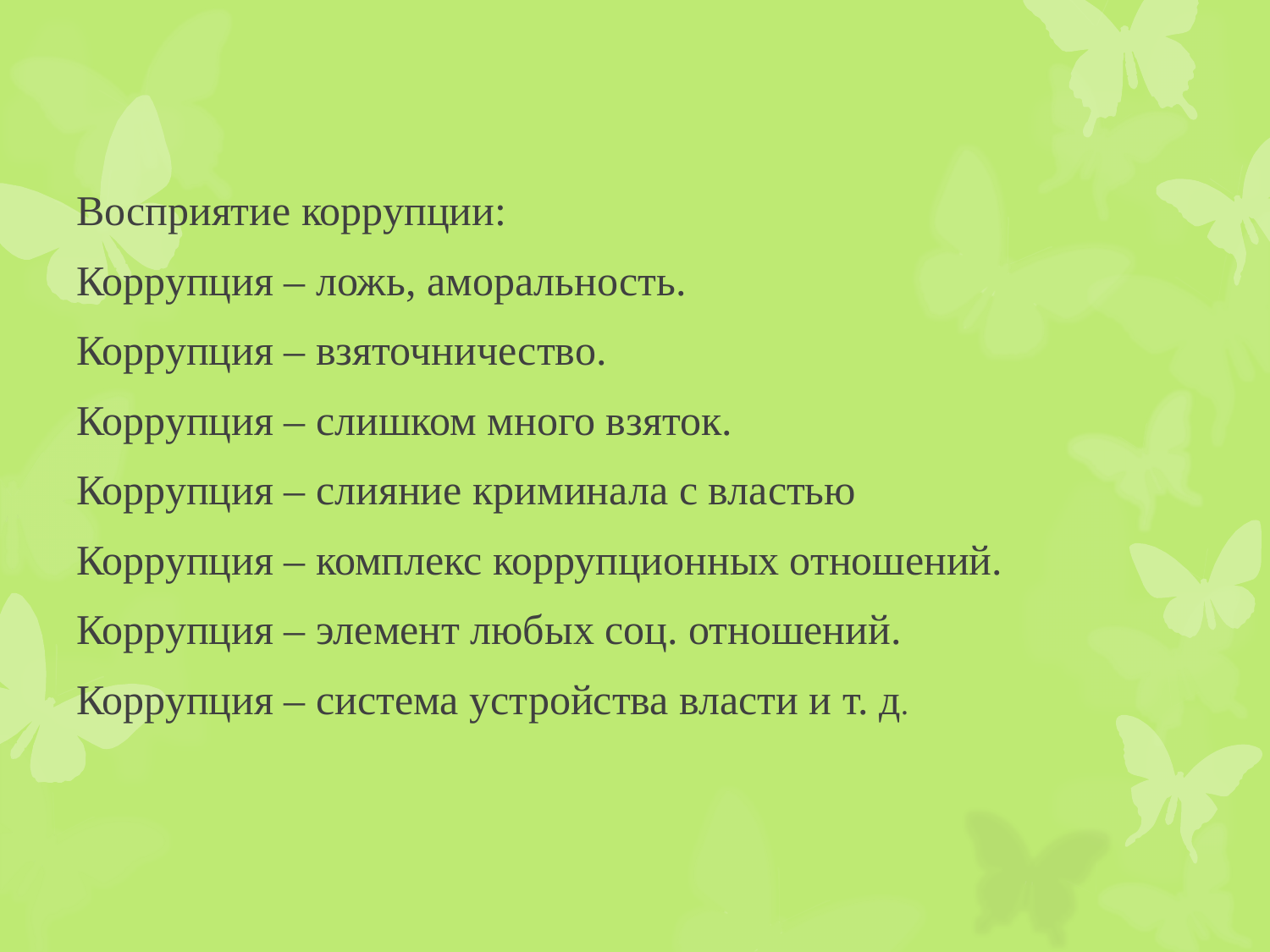

Восприятие коррупции:
Коррупция – ложь, аморальность.
Коррупция – взяточничество.
Коррупция – слишком много взяток.
Коррупция – слияние криминала с властью
Коррупция – комплекс коррупционных отношений.
Коррупция – элемент любых соц. отношений.
Коррупция – система устройства власти и т. д.